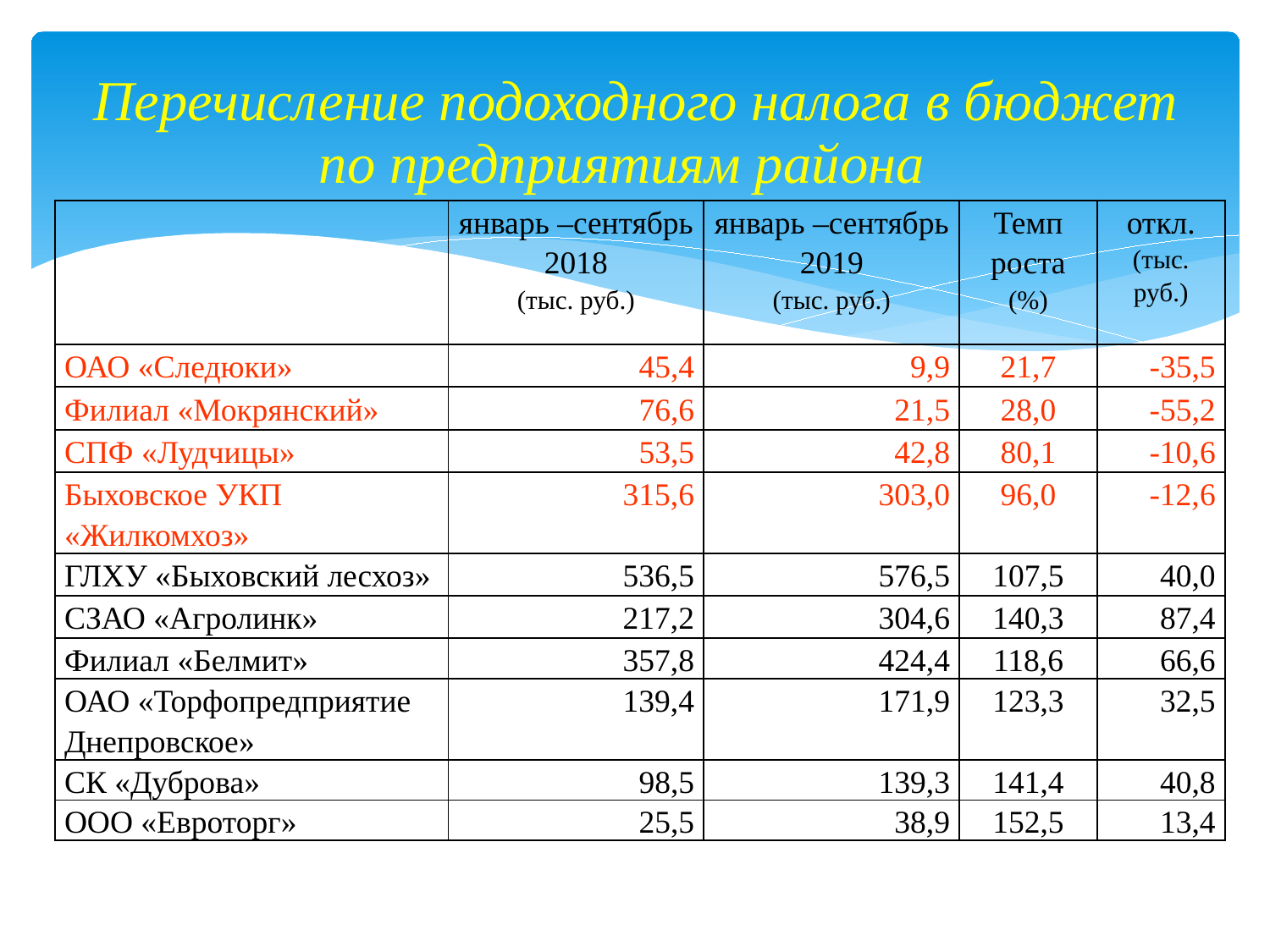

# Перечисление подоходного налога в бюджет по предприятиям района
|  | январь –сентябрь 2018 (тыс. руб.) | январь –сентябрь 2019 (тыс. руб.) | Темп роста (%) | откл. (тыс. руб.) |
| --- | --- | --- | --- | --- |
| ОАО «Следюки» | 45,4 | 9,9 | 21,7 | -35,5 |
| Филиал «Мокрянский» | 76,6 | 21,5 | 28,0 | -55,2 |
| СПФ «Лудчицы» | 53,5 | 42,8 | 80,1 | -10,6 |
| Быховское УКП «Жилкомхоз» | 315,6 | 303,0 | 96,0 | -12,6 |
| ГЛХУ «Быховский лесхоз» | 536,5 | 576,5 | 107,5 | 40,0 |
| СЗАО «Агролинк» | 217,2 | 304,6 | 140,3 | 87,4 |
| Филиал «Белмит» | 357,8 | 424,4 | 118,6 | 66,6 |
| ОАО «Торфопредприятие Днепровское» | 139,4 | 171,9 | 123,3 | 32,5 |
| СК «Дуброва» | 98,5 | 139,3 | 141,4 | 40,8 |
| ООО «Евроторг» | 25,5 | 38,9 | 152,5 | 13,4 |